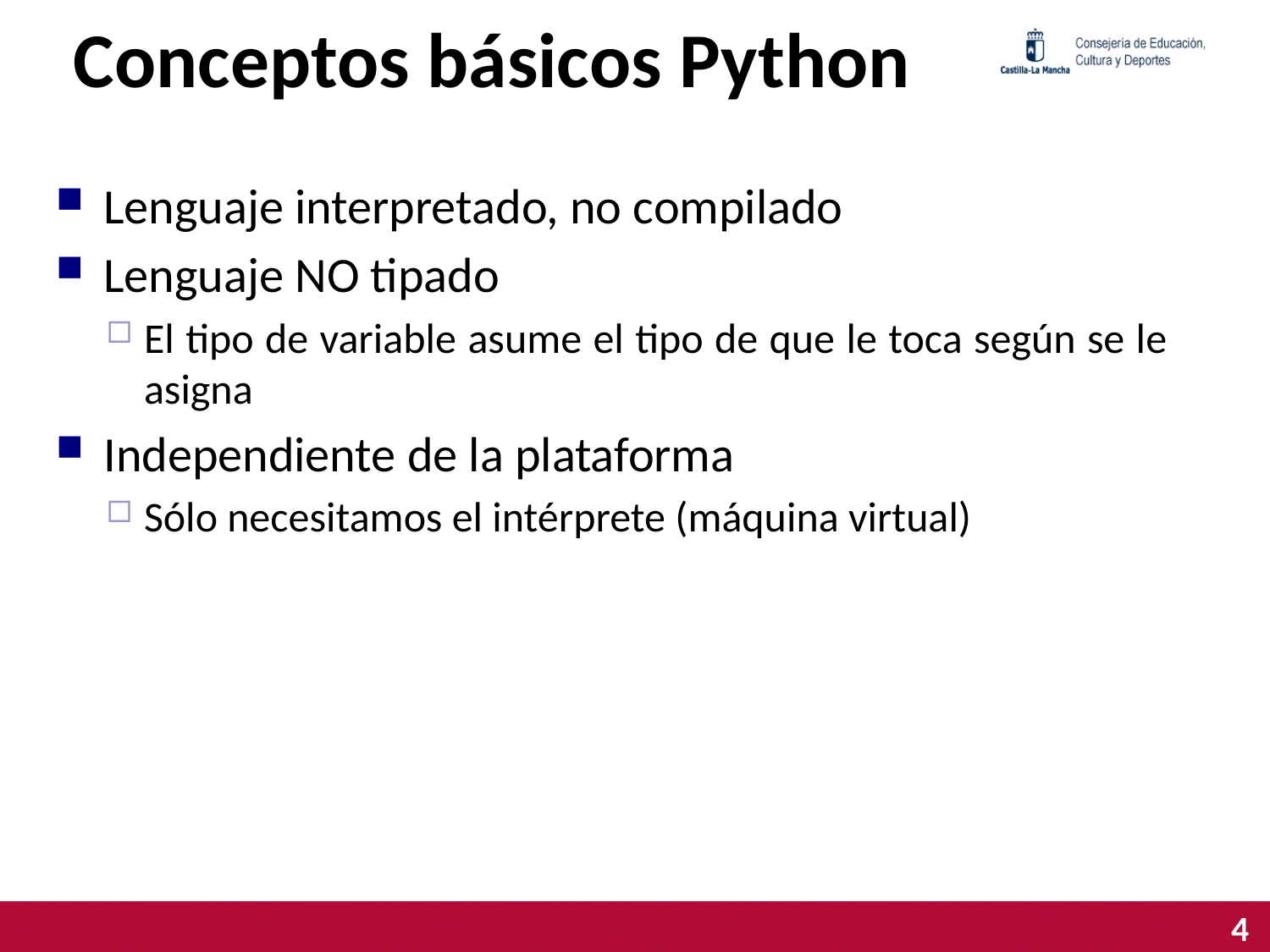

# Conceptos básicos Python
Lenguaje interpretado, no compilado
Lenguaje NO tipado
El tipo de variable asume el tipo de que le toca según se le asigna
Independiente de la plataforma
Sólo necesitamos el intérprete (máquina virtual)